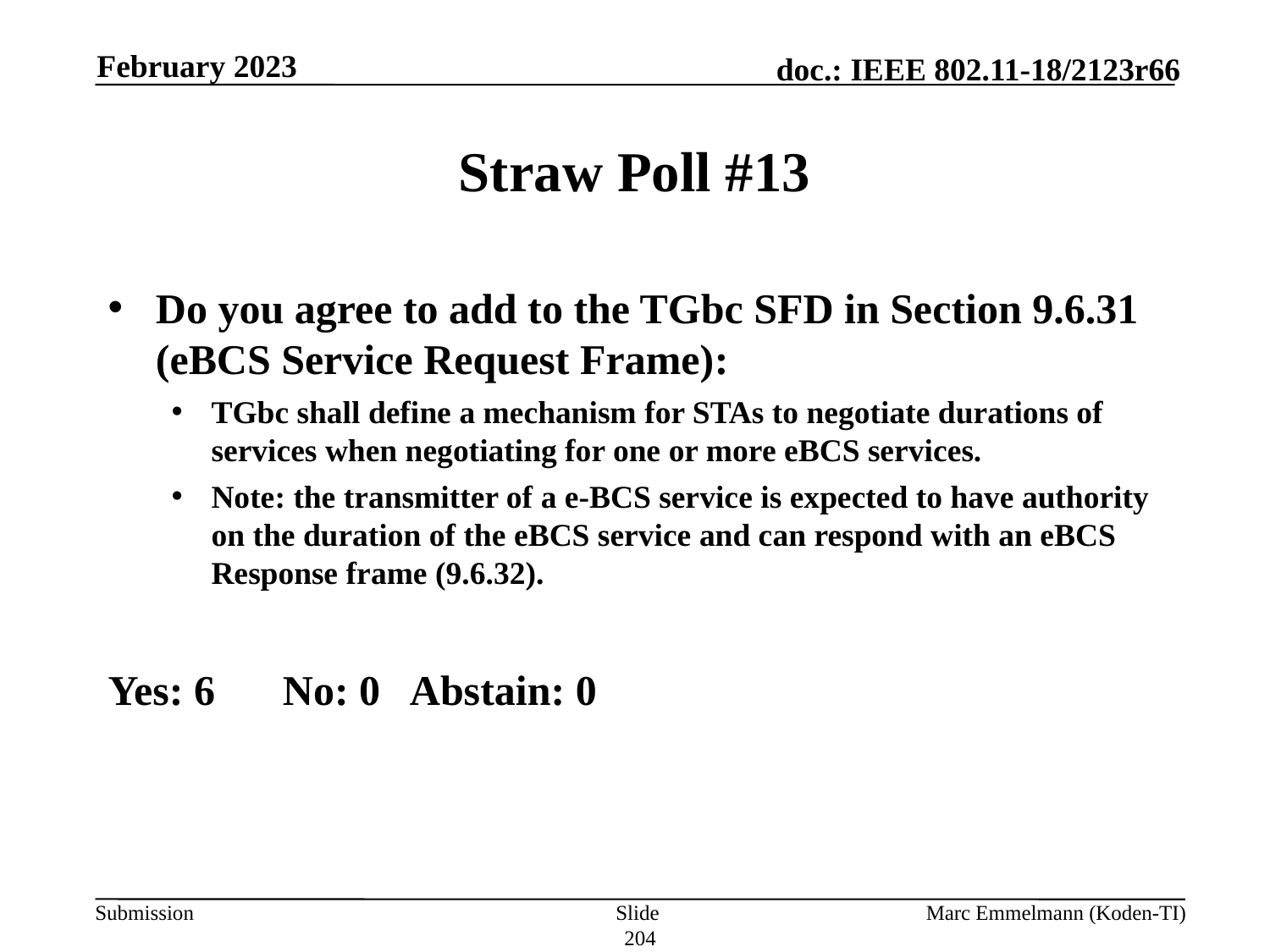

February 2023
# Straw Poll #13
Do you agree to add to the TGbc SFD in Section 9.6.31 (eBCS Service Request Frame):
TGbc shall define a mechanism for STAs to negotiate durations of services when negotiating for one or more eBCS services.
Note: the transmitter of a e-BCS service is expected to have authority on the duration of the eBCS service and can respond with an eBCS Response frame (9.6.32).

Yes: 6	No: 0	Abstain: 0
Slide 204
Marc Emmelmann (Koden-TI)